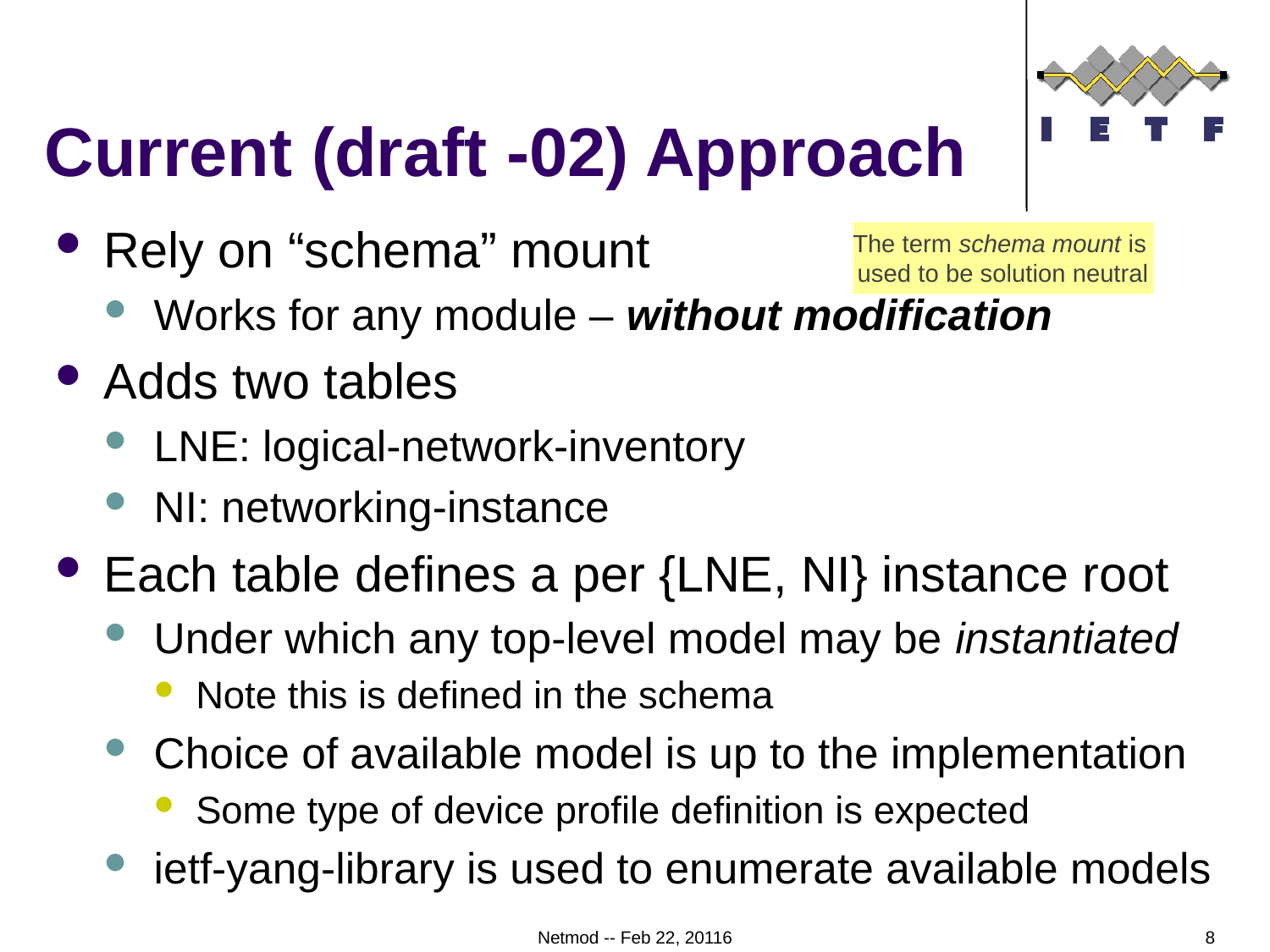

# Current (draft -02) Approach
Rely on “schema” mount
Works for any module – without modification
Adds two tables
LNE: logical-network-inventory
NI: networking-instance
Each table defines a per {LNE, NI} instance root
Under which any top-level model may be instantiated
Note this is defined in the schema
Choice of available model is up to the implementation
Some type of device profile definition is expected
ietf-yang-library is used to enumerate available models
The term schema mount is
used to be solution neutral
Netmod -- Feb 22, 20116
8